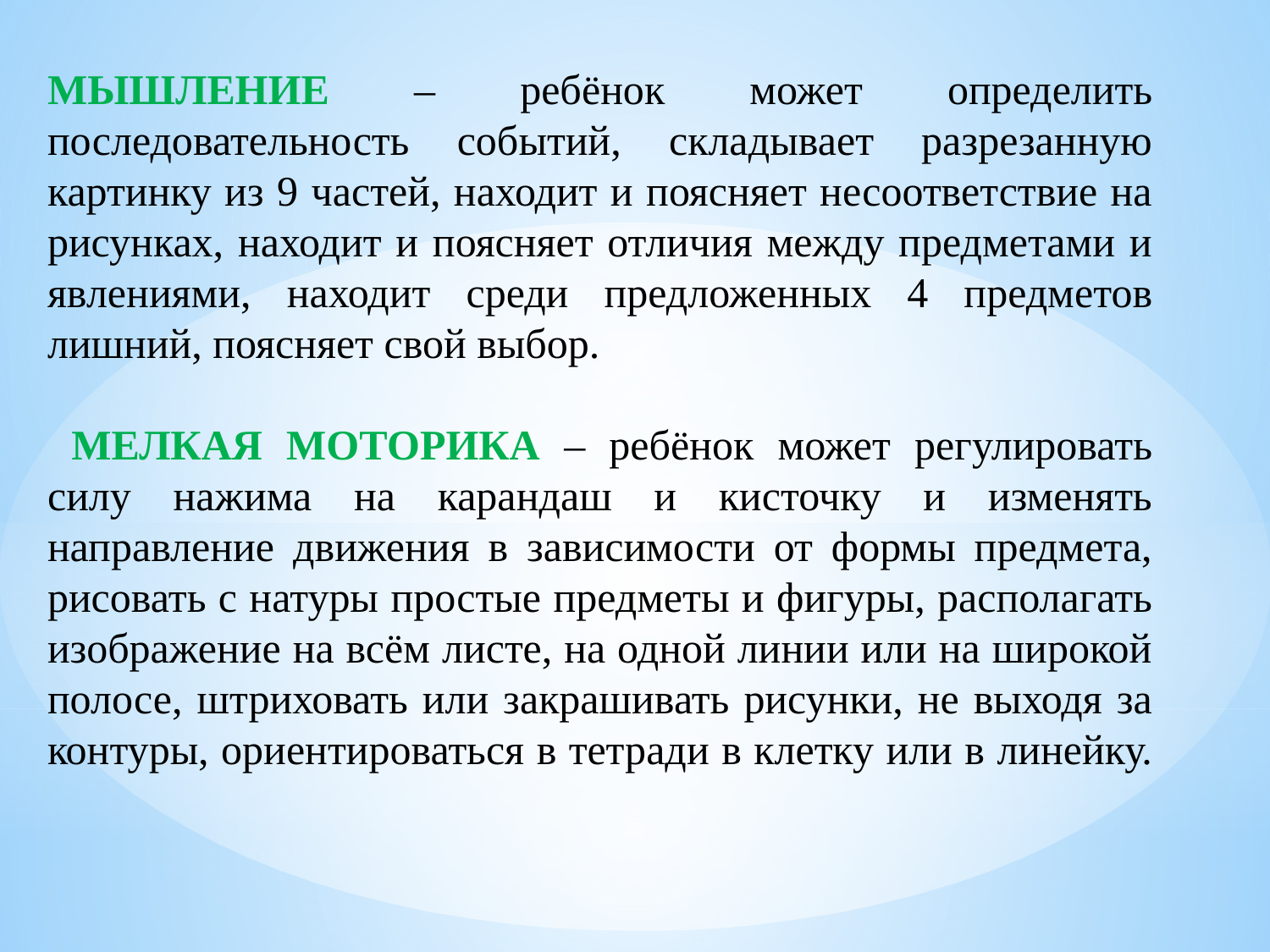

МЫШЛЕНИЕ – ребёнок может определить последовательность событий, складывает разрезанную картинку из 9 частей, находит и поясняет несоответствие на рисунках, находит и поясняет отличия между предметами и явлениями, находит среди предложенных 4 предметов лишний, поясняет свой выбор.
 МЕЛКАЯ МОТОРИКА – ребёнок может регулировать силу нажима на карандаш и кисточку и изменять направление движения в зависимости от формы предмета, рисовать с натуры простые предметы и фигуры, располагать изображение на всём листе, на одной линии или на широкой полосе, штриховать или закрашивать рисунки, не выходя за контуры, ориентироваться в тетради в клетку или в линейку.